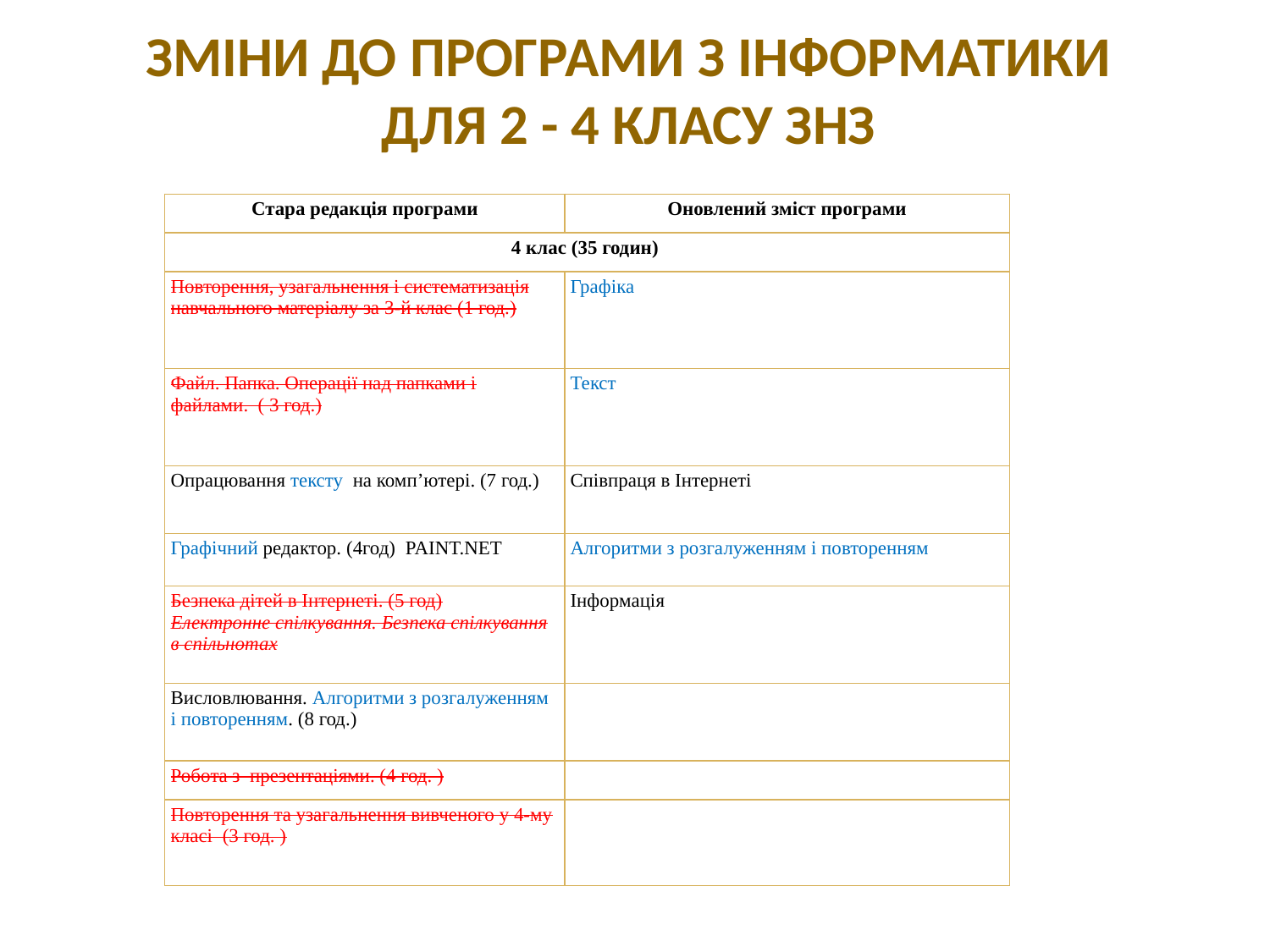

ЗМІНИ ДО ПРОГРАМИ З ІНФОРМАТИКИ
ДЛЯ 2 - 4 КЛАСУ ЗНЗ
| Стара редакція програми | Оновлений зміст програми |
| --- | --- |
| 4 клас (35 годин) |  |
| Повторення, узагальнення і систематизація навчального матеріалу за 3-й клас (1 год.) | Графіка |
| Файл. Папка. Операції над папками і файлами.  ( 3 год.) | Текст |
| Опрацювання тексту  на комп’ютері. (7 год.) | Співпраця в Інтернеті |
| Графічний редактор. (4год)  PAINT.NET | Алгоритми з розгалуженням і повторенням |
| Безпека дітей в Інтернеті. (5 год) Електронне спілкування. Безпека спілкування в спільнотах | Інформація |
| Висловлювання. Алгоритми з розгалуженням і повторенням. (8 год.) |  |
| Робота з  презентаціями. (4 год. ) |  |
| Повторення та узагальнення вивченого у 4-му класі  (3 год. ) |  |